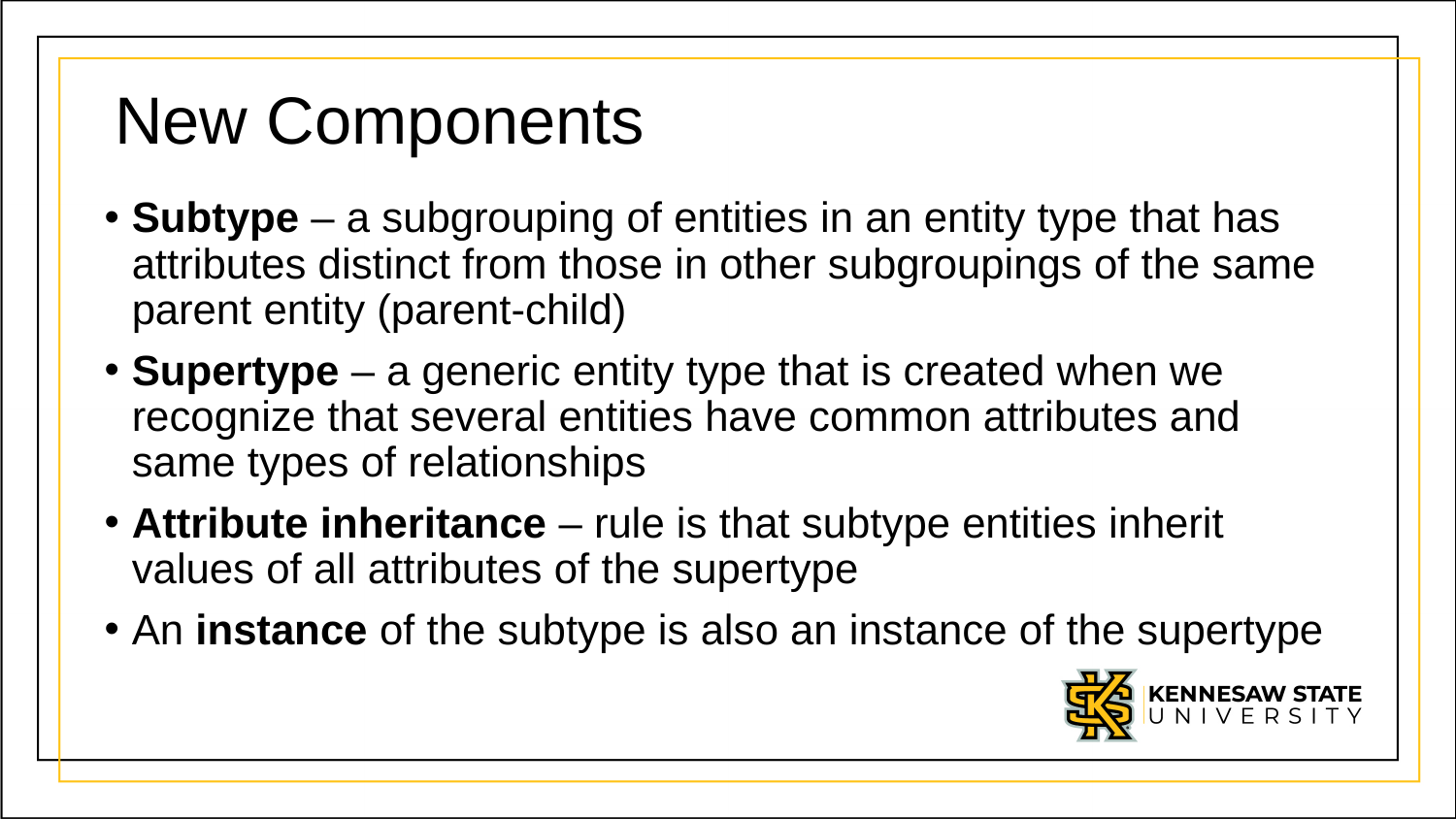

# New Components
Subtype – a subgrouping of entities in an entity type that has attributes distinct from those in other subgroupings of the same parent entity (parent-child)
Supertype – a generic entity type that is created when we recognize that several entities have common attributes and same types of relationships
Attribute inheritance – rule is that subtype entities inherit values of all attributes of the supertype
An instance of the subtype is also an instance of the supertype